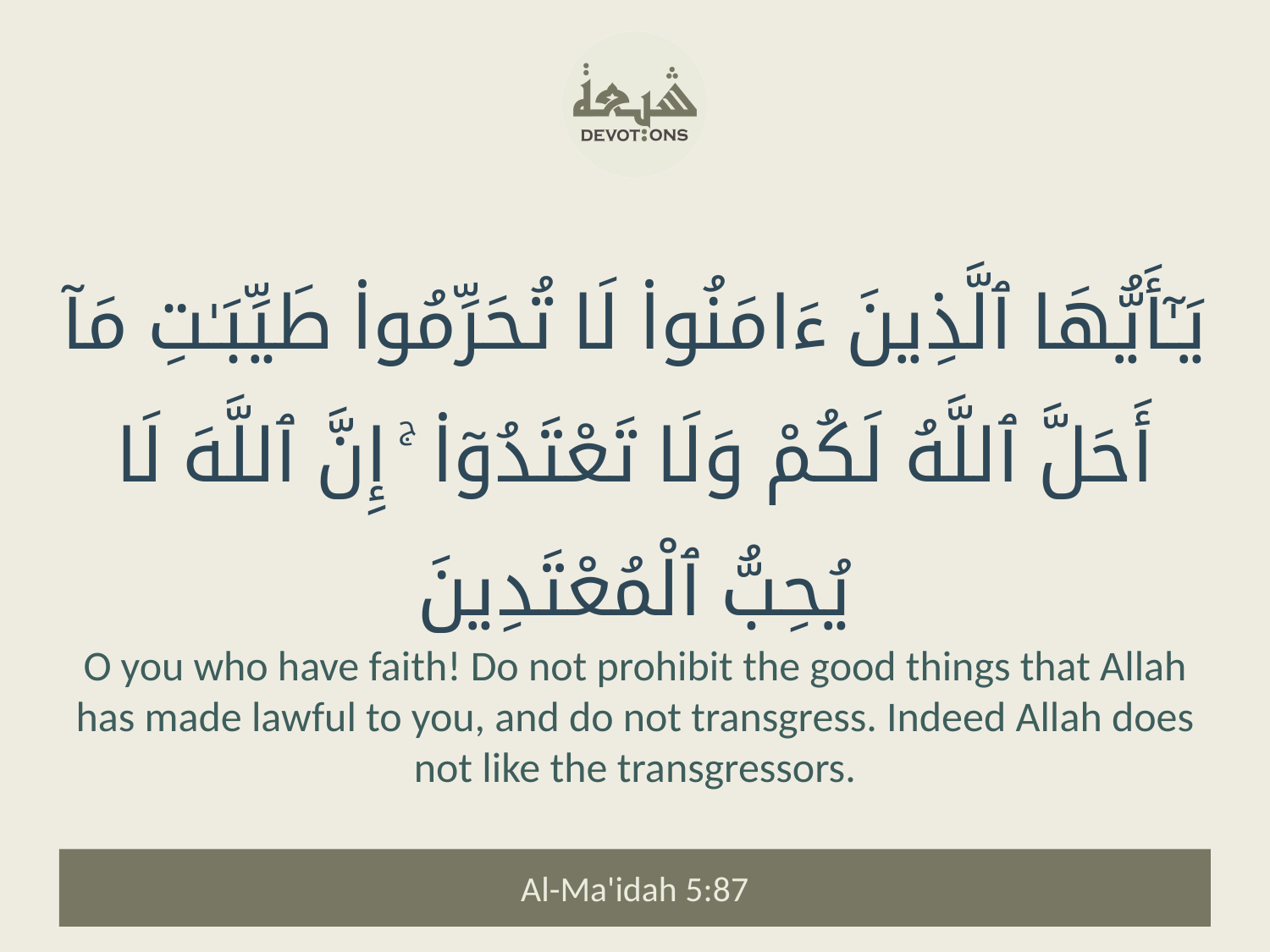

يَـٰٓأَيُّهَا ٱلَّذِينَ ءَامَنُوا۟ لَا تُحَرِّمُوا۟ طَيِّبَـٰتِ مَآ أَحَلَّ ٱللَّهُ لَكُمْ وَلَا تَعْتَدُوٓا۟ ۚ إِنَّ ٱللَّهَ لَا يُحِبُّ ٱلْمُعْتَدِينَ
O you who have faith! Do not prohibit the good things that Allah has made lawful to you, and do not transgress. Indeed Allah does not like the transgressors.
Al-Ma'idah 5:87